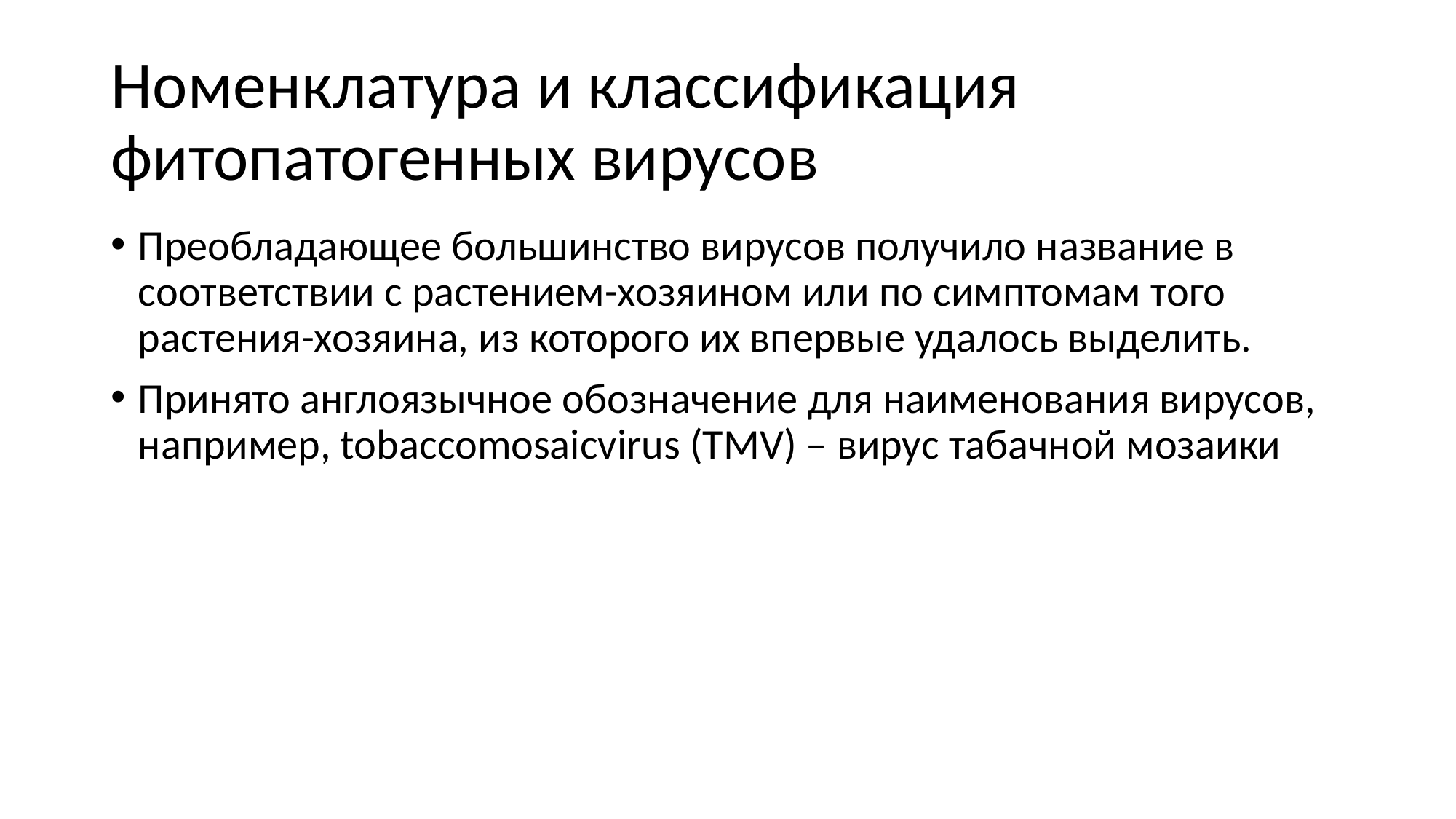

# Номенклатура и классификация фитопатогенных вирусов
Преобладающее большинство вирусов получило название в соответствии с растением-хозяином или по симптомам того растения-хозяина, из которого их впервые удалось выделить.
Принято англоязычное обозначение для наименования вирусов, например, tobaccomosaicvirus (TMV) – вирус табачной мозаики